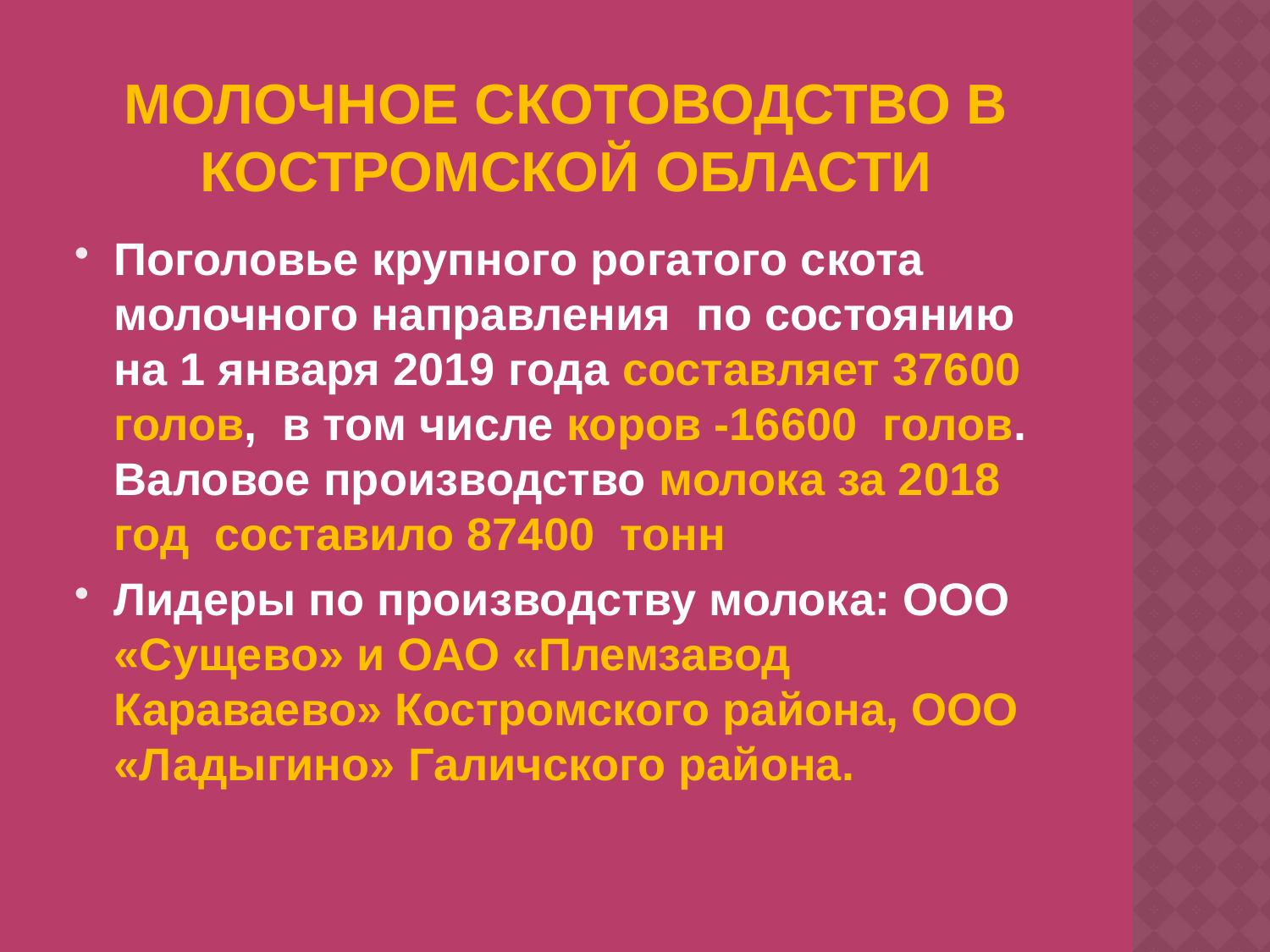

# Молочное Скотоводство в Костромской области
Поголовье крупного рогатого скота молочного направления  по состоянию на 1 января 2019 года составляет 37600 голов,  в том числе коров -16600  голов. Валовое производство молока за 2018 год  составило 87400  тонн
Лидеры по производству молока: ООО «Сущево» и ОАО «Племзавод Караваево» Костромского района, ООО «Ладыгино» Галичского района.